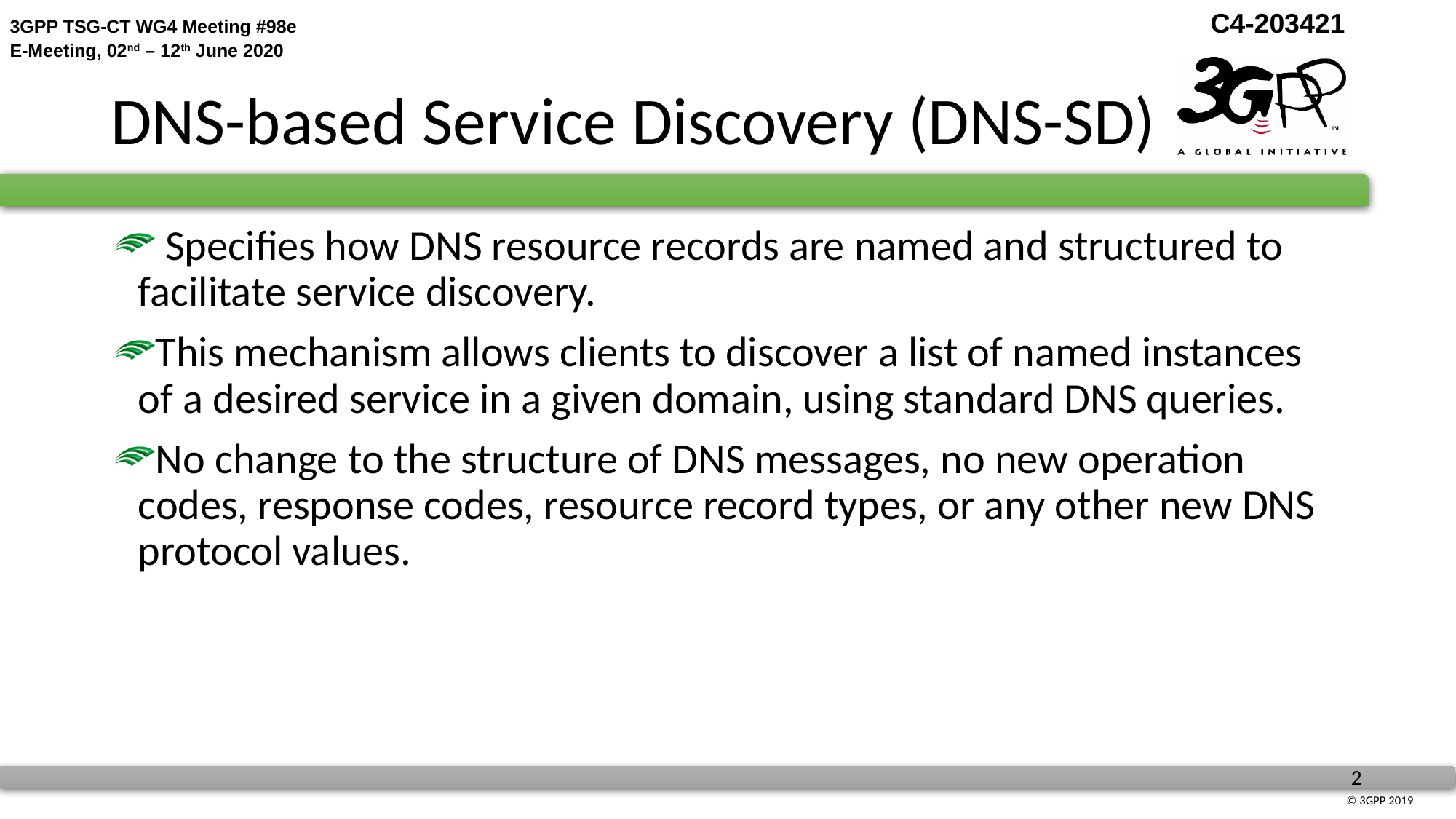

# DNS-based Service Discovery (DNS-SD)
 Specifies how DNS resource records are named and structured to facilitate service discovery.
This mechanism allows clients to discover a list of named instances of a desired service in a given domain, using standard DNS queries.
No change to the structure of DNS messages, no new operation codes, response codes, resource record types, or any other new DNS protocol values.